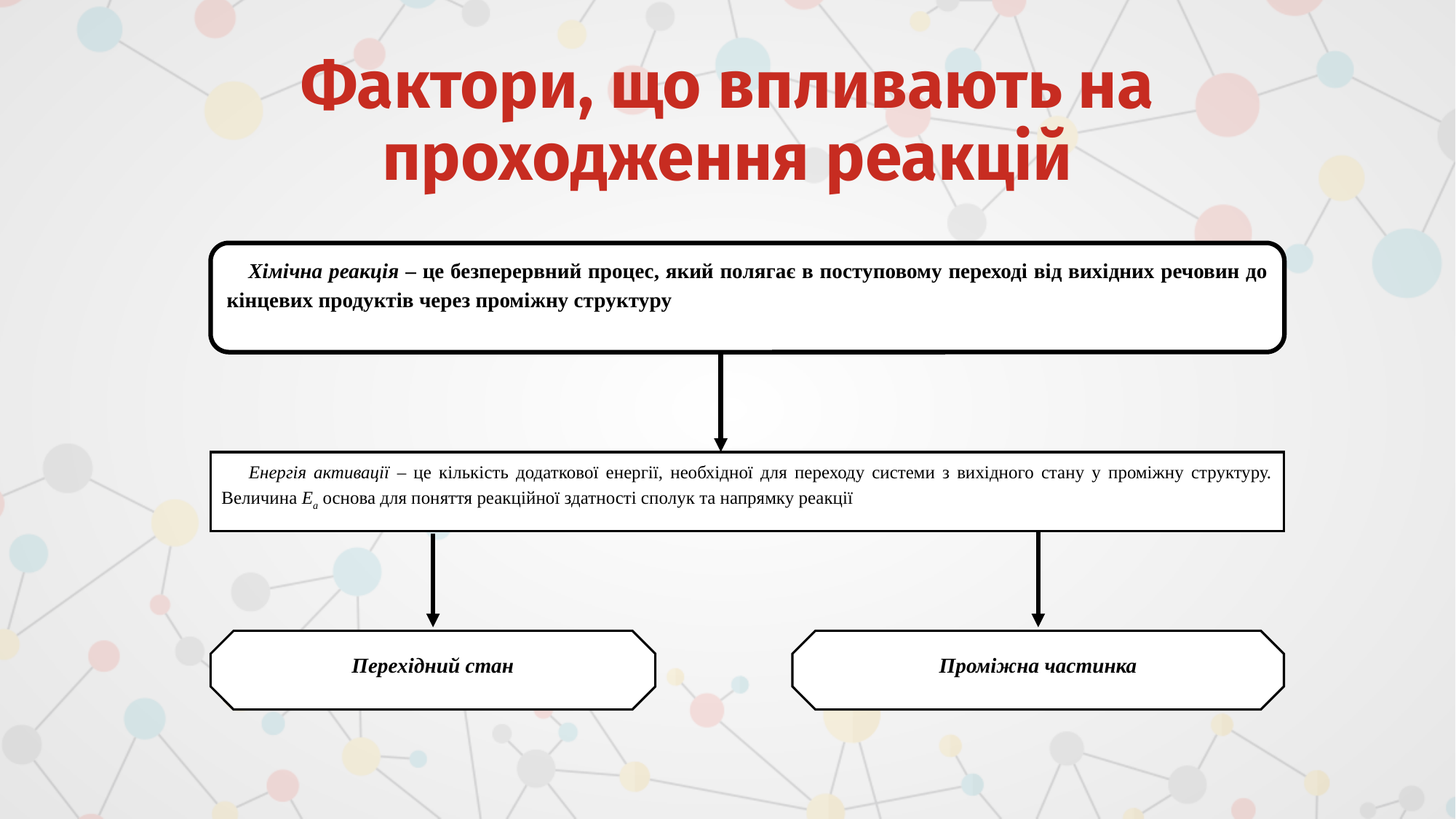

# Фактори, що впливають на проходження реакцій
Хімічна реакція – це безперервний процес, який полягає в поступовому переході від вихідних речовин до кінцевих продуктів через проміжну структуру
Енергія активації – це кількість додаткової енергії, необхідної для переходу системи з вихідного стану у проміжну структуру. Величина Еа основа для поняття реакційної здатності сполук та напрямку реакції
Проміжна частинка
Перехідний стан